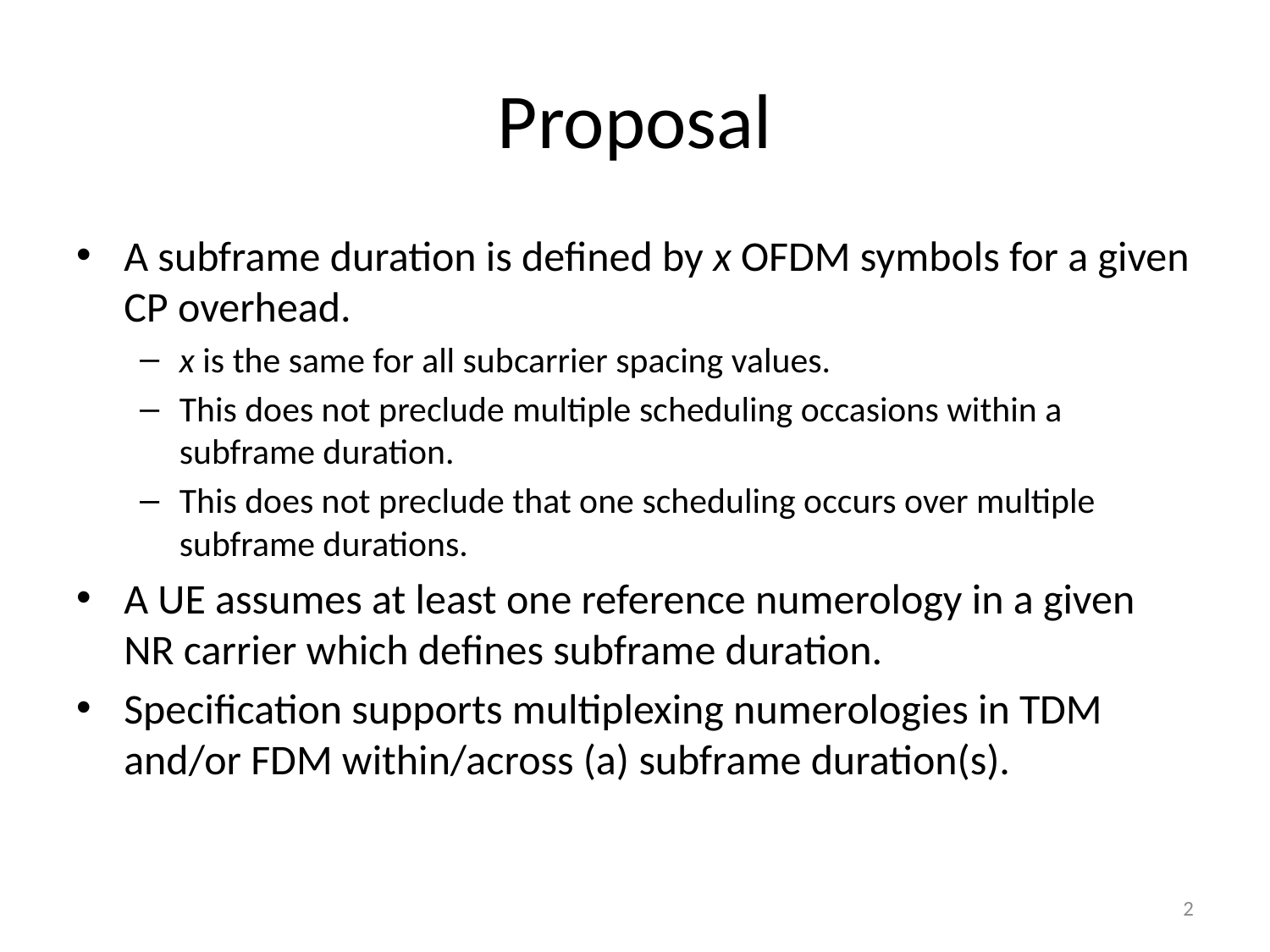

# Proposal
A subframe duration is defined by x OFDM symbols for a given CP overhead.
x is the same for all subcarrier spacing values.
This does not preclude multiple scheduling occasions within a subframe duration.
This does not preclude that one scheduling occurs over multiple subframe durations.
A UE assumes at least one reference numerology in a given NR carrier which defines subframe duration.
Specification supports multiplexing numerologies in TDM and/or FDM within/across (a) subframe duration(s).
2